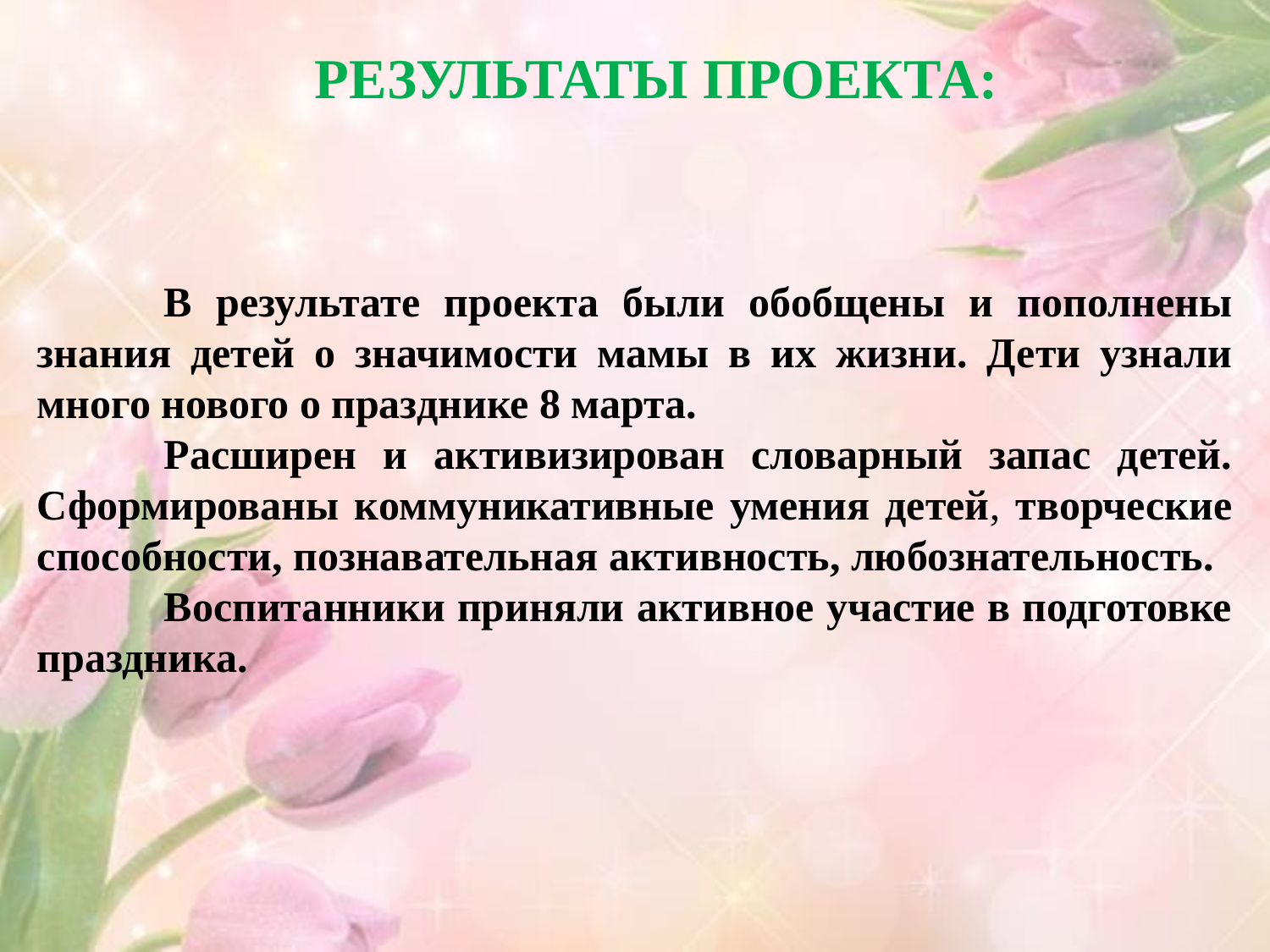

РЕЗУЛЬТАТЫ ПРОЕКТА:

	В результате проекта были обобщены и пополнены знания детей о значимости мамы в их жизни. Дети узнали много нового о празднике 8 марта.
	Расширен и активизирован словарный запас детей. Сформированы коммуникативные умения детей, творческие способности, познавательная активность, любознательность.
	Воспитанники приняли активное участие в подготовке праздника.